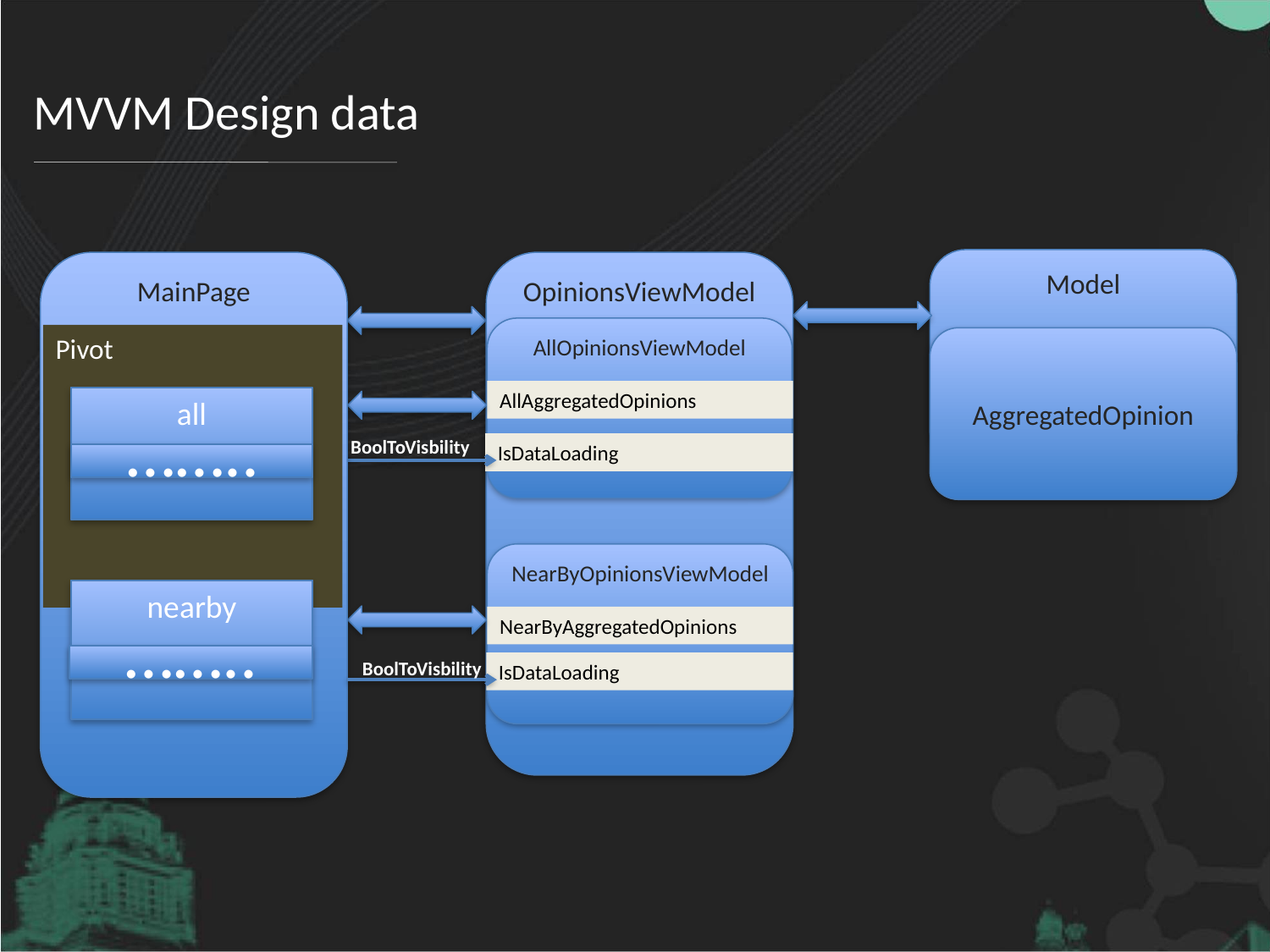

# MVVM Design data
Model
AggregatedOpinion
MainPage
Pivot

all
nearby
……..

……..

OpinionsViewModel

AllOpinionsViewModel
AllAggregatedOpinions
IsDataLoading

BoolToVisbility
NearByOpinionsViewModel
NearByAggregatedOpinions
IsDataLoading

BoolToVisbility